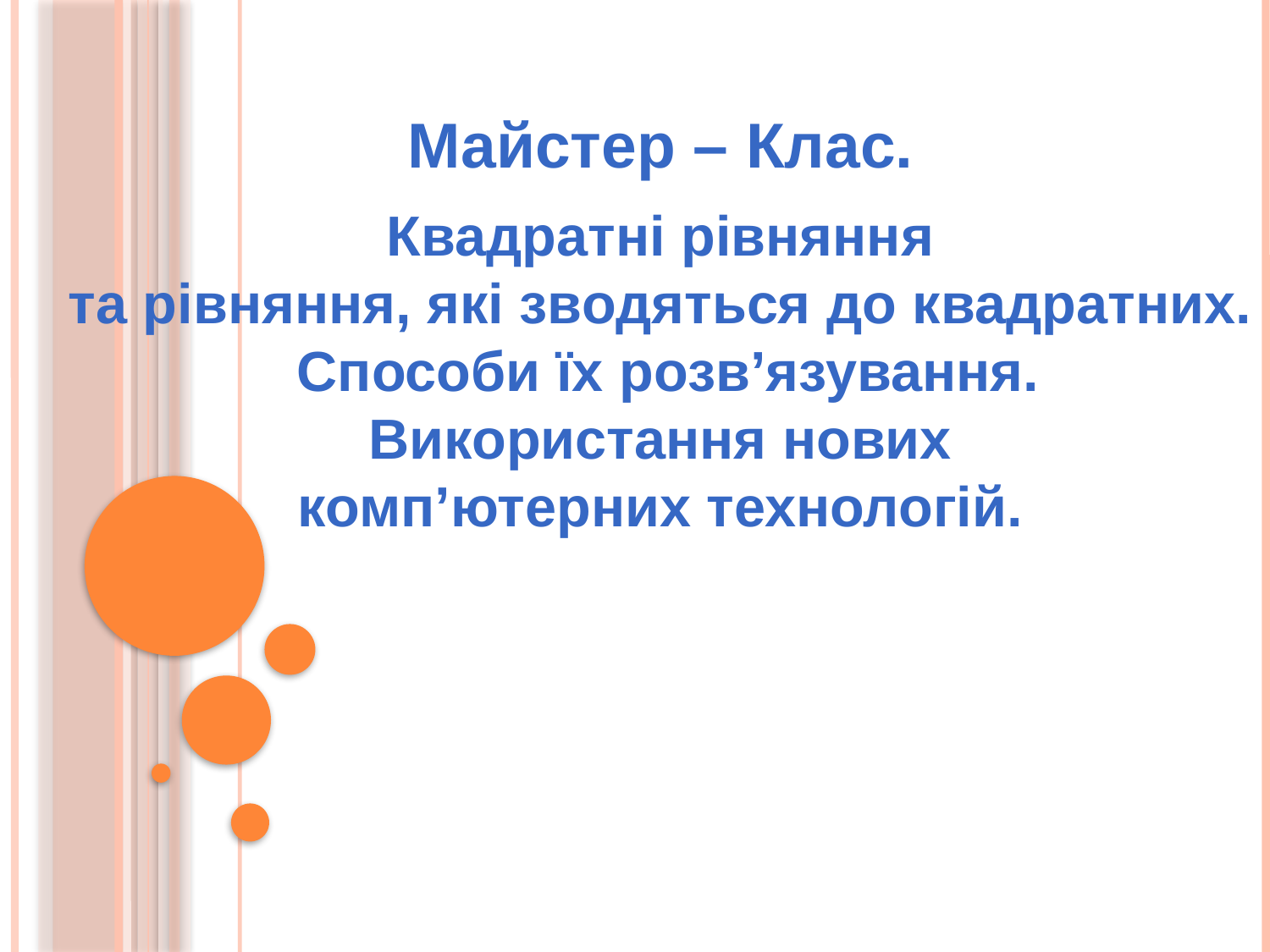

Майстер – Клас.

 Квадратні рівняння
та рівняння, які зводяться до квадратних.
 Способи їх розв’язування.
 Використання нових
комп’ютерних технологій.